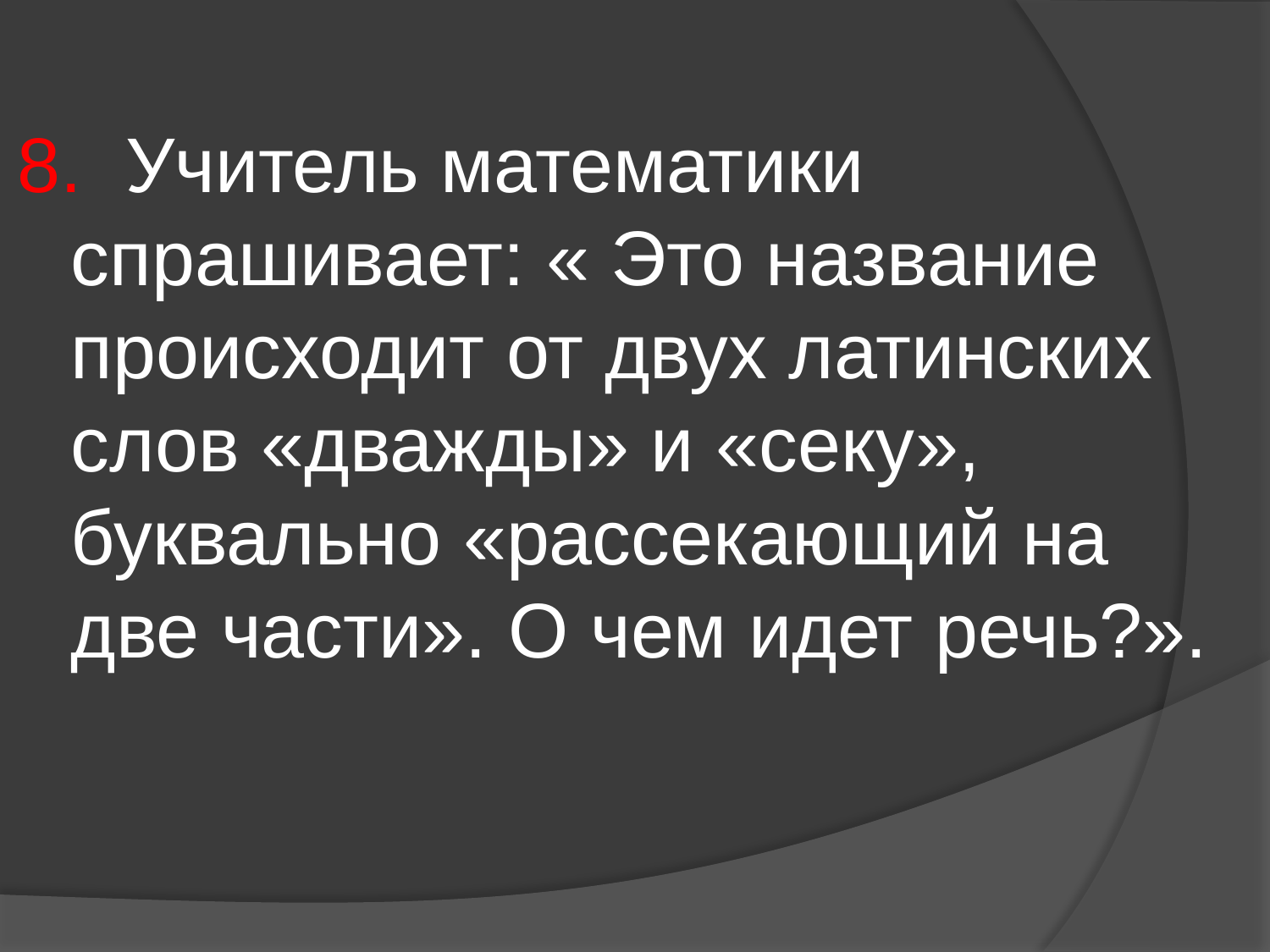

8.  Учитель математики спрашивает: « Это название происходит от двух латинских слов «дважды» и «секу», буквально «рассекающий на две части». О чем идет речь?».